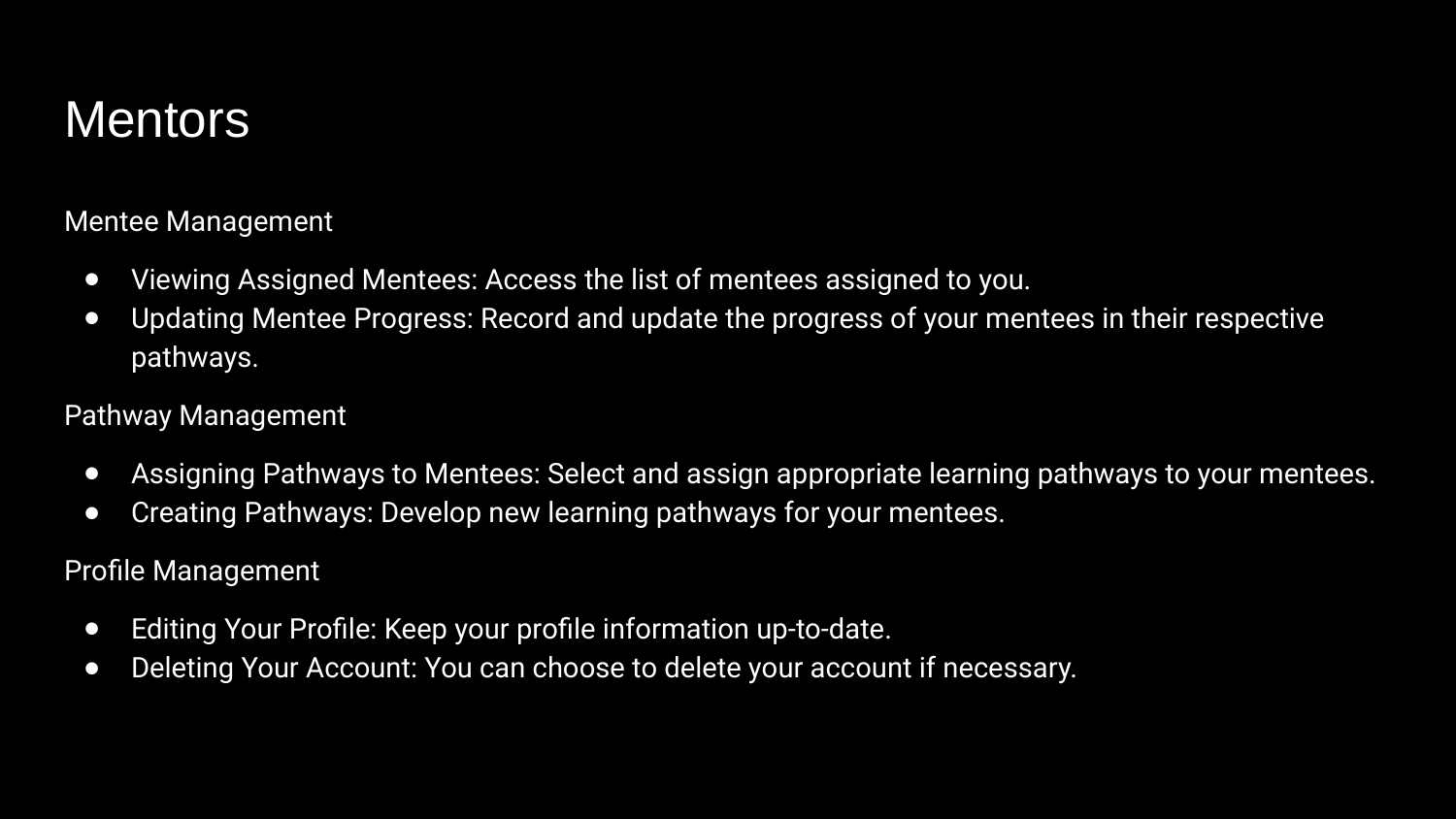

# Mentors
Mentee Management
Viewing Assigned Mentees: Access the list of mentees assigned to you.
Updating Mentee Progress: Record and update the progress of your mentees in their respective pathways.
Pathway Management
Assigning Pathways to Mentees: Select and assign appropriate learning pathways to your mentees.
Creating Pathways: Develop new learning pathways for your mentees.
Profile Management
Editing Your Profile: Keep your profile information up-to-date.
Deleting Your Account: You can choose to delete your account if necessary.